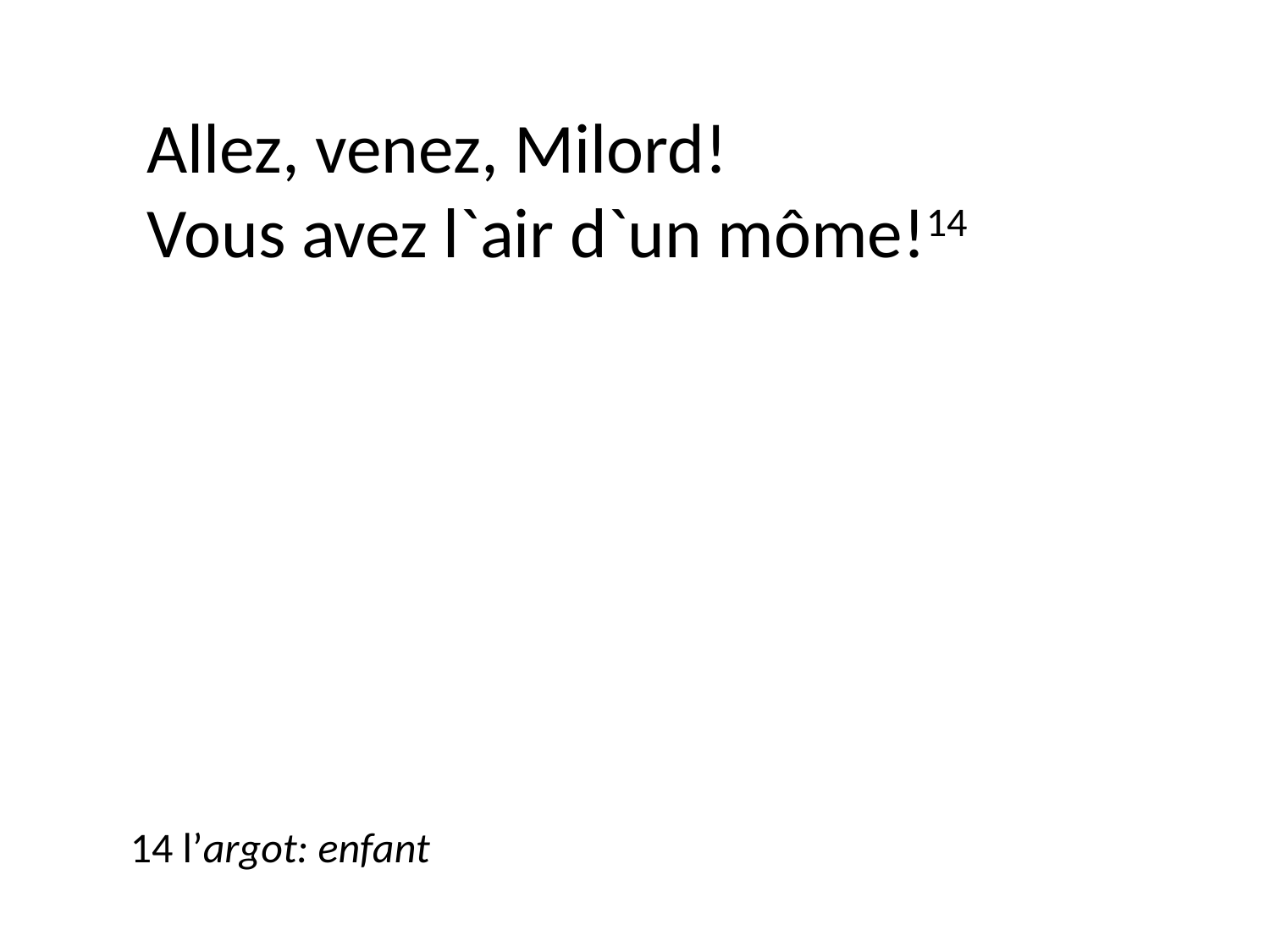

Allez, venez, Milord!
Vous avez l`air d`un môme!14
14 l’argot: enfant